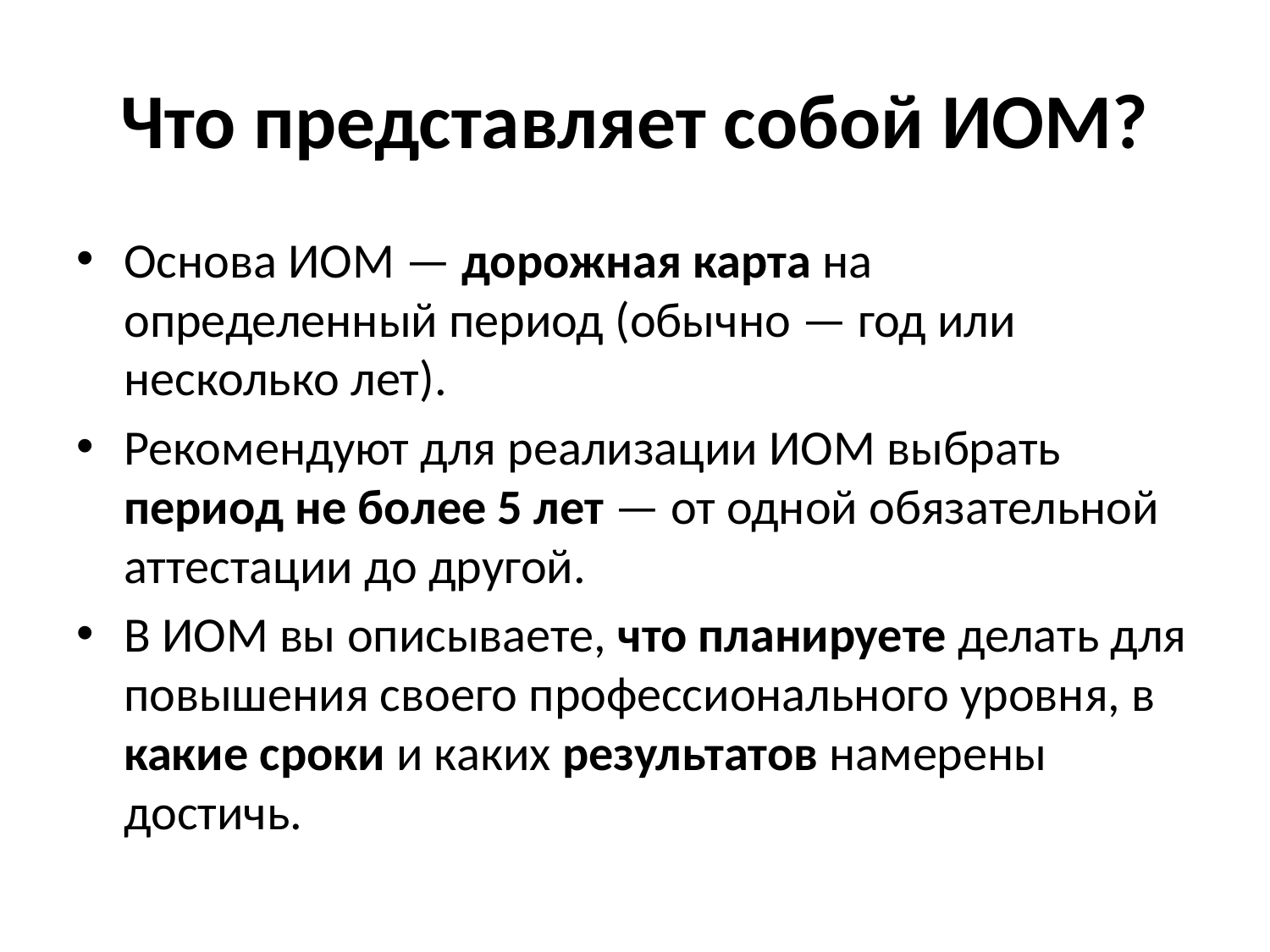

# Что представляет собой ИОМ?
Основа ИОМ — дорожная карта на определенный период (обычно — год или несколько лет).
Рекомендуют для реализации ИОМ выбрать период не более 5 лет — от одной обязательной аттестации до другой.
В ИОМ вы описываете, что планируете делать для повышения своего профессионального уровня, в какие сроки и каких результатов намерены достичь.